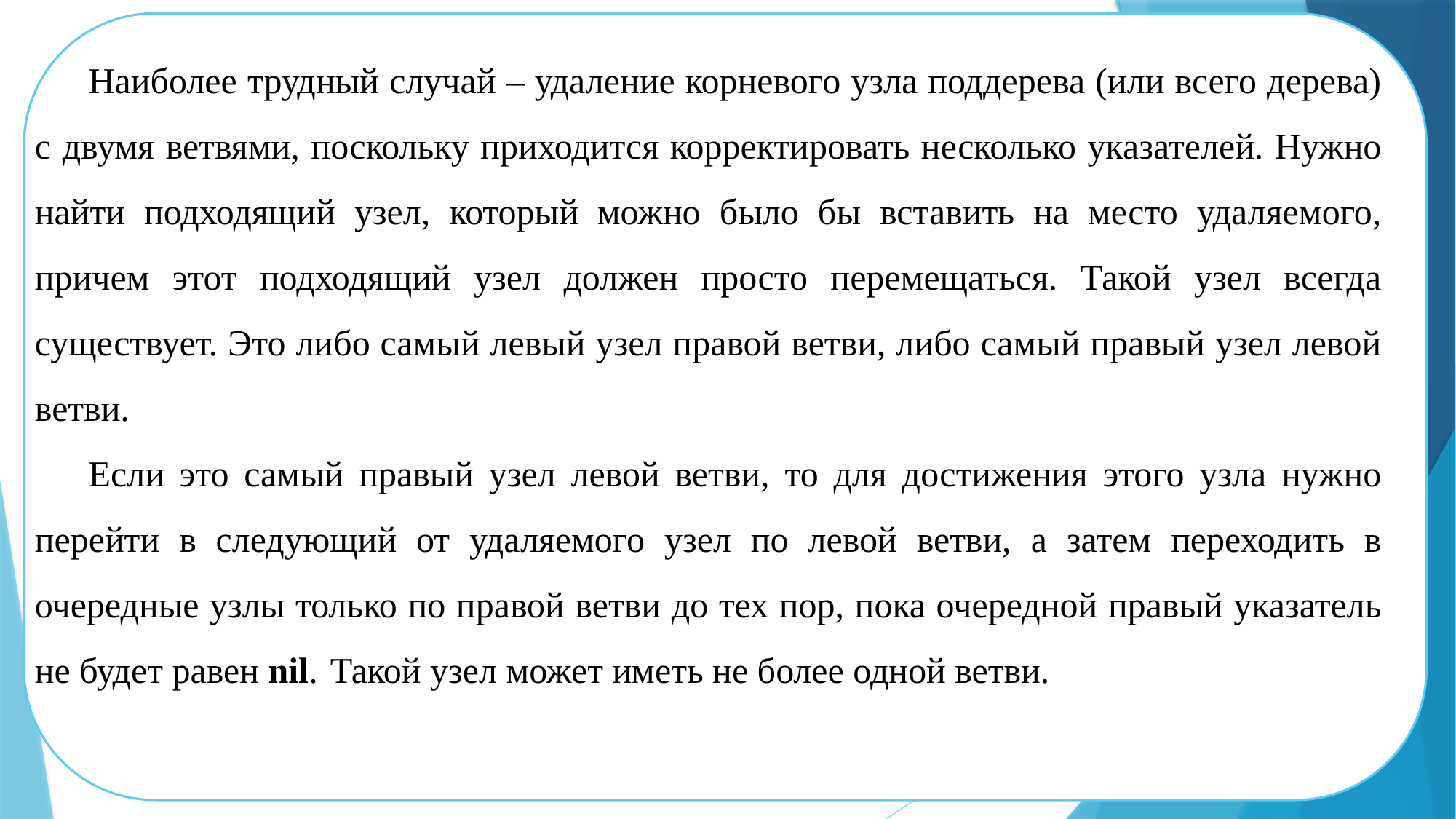

Наиболее трудный случай – удаление корневого узла поддерева (или всего дерева) с двумя ветвями, поскольку приходится корректировать несколько указателей. Нужно найти подходящий узел, который можно было бы вставить на место удаляемого, причем этот подходящий узел должен просто перемещаться. Такой узел всегда существует. Это либо самый левый узел правой ветви, либо самый правый узел левой ветви.
Если это самый правый узел левой ветви, то для достижения этого узла нужно перейти в следующий от удаляемого узел по левой ветви, а затем переходить в очередные узлы только по правой ветви до тех пор, пока очередной правый указатель не будет равен nil.  Такой узел может иметь не более одной ветви.